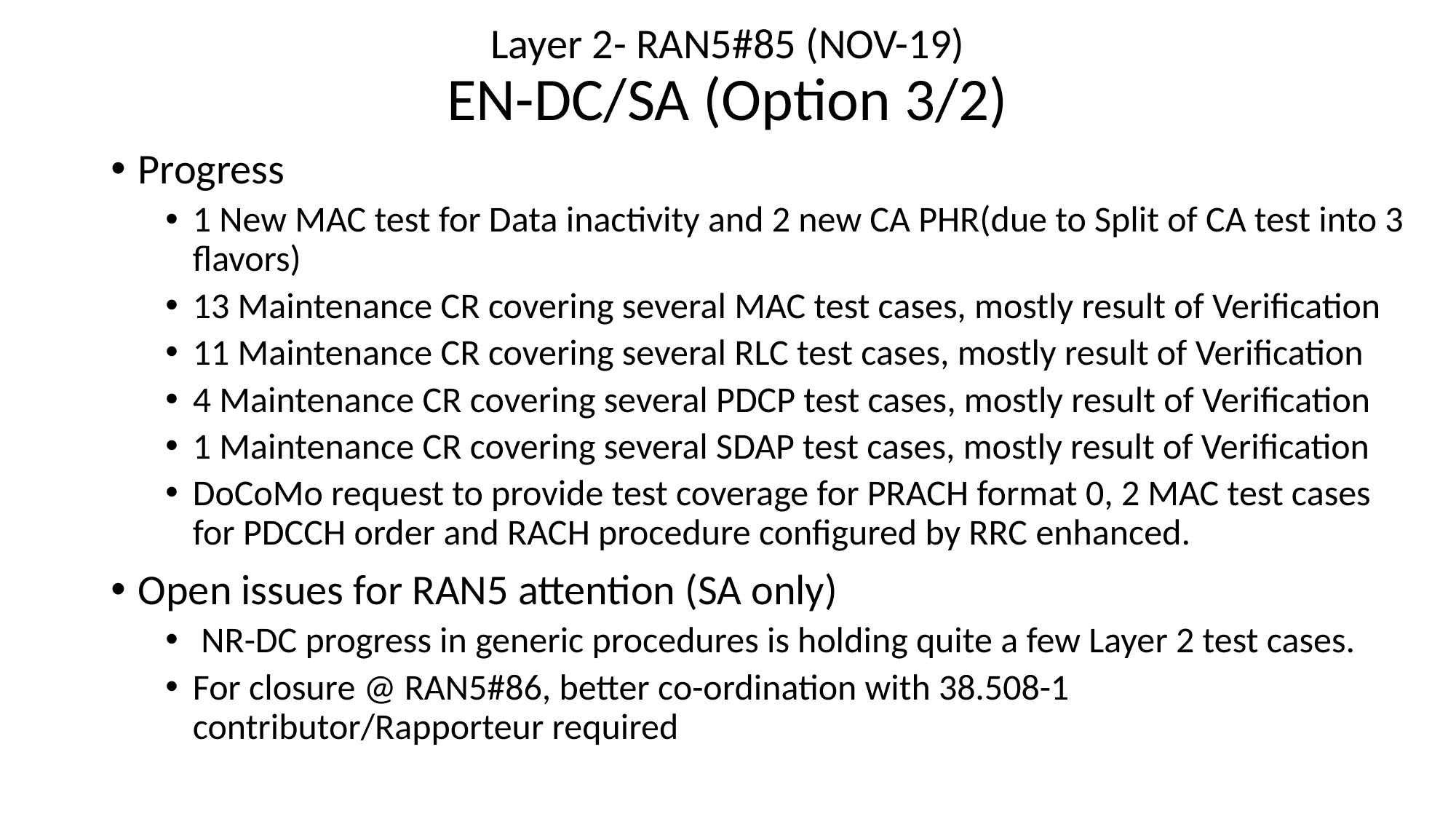

# Layer 2- RAN5#85 (NOV-19) EN-DC/SA (Option 3/2)
Progress
1 New MAC test for Data inactivity and 2 new CA PHR(due to Split of CA test into 3 flavors)
13 Maintenance CR covering several MAC test cases, mostly result of Verification
11 Maintenance CR covering several RLC test cases, mostly result of Verification
4 Maintenance CR covering several PDCP test cases, mostly result of Verification
1 Maintenance CR covering several SDAP test cases, mostly result of Verification
DoCoMo request to provide test coverage for PRACH format 0, 2 MAC test cases for PDCCH order and RACH procedure configured by RRC enhanced.
Open issues for RAN5 attention (SA only)
 NR-DC progress in generic procedures is holding quite a few Layer 2 test cases.
For closure @ RAN5#86, better co-ordination with 38.508-1 contributor/Rapporteur required